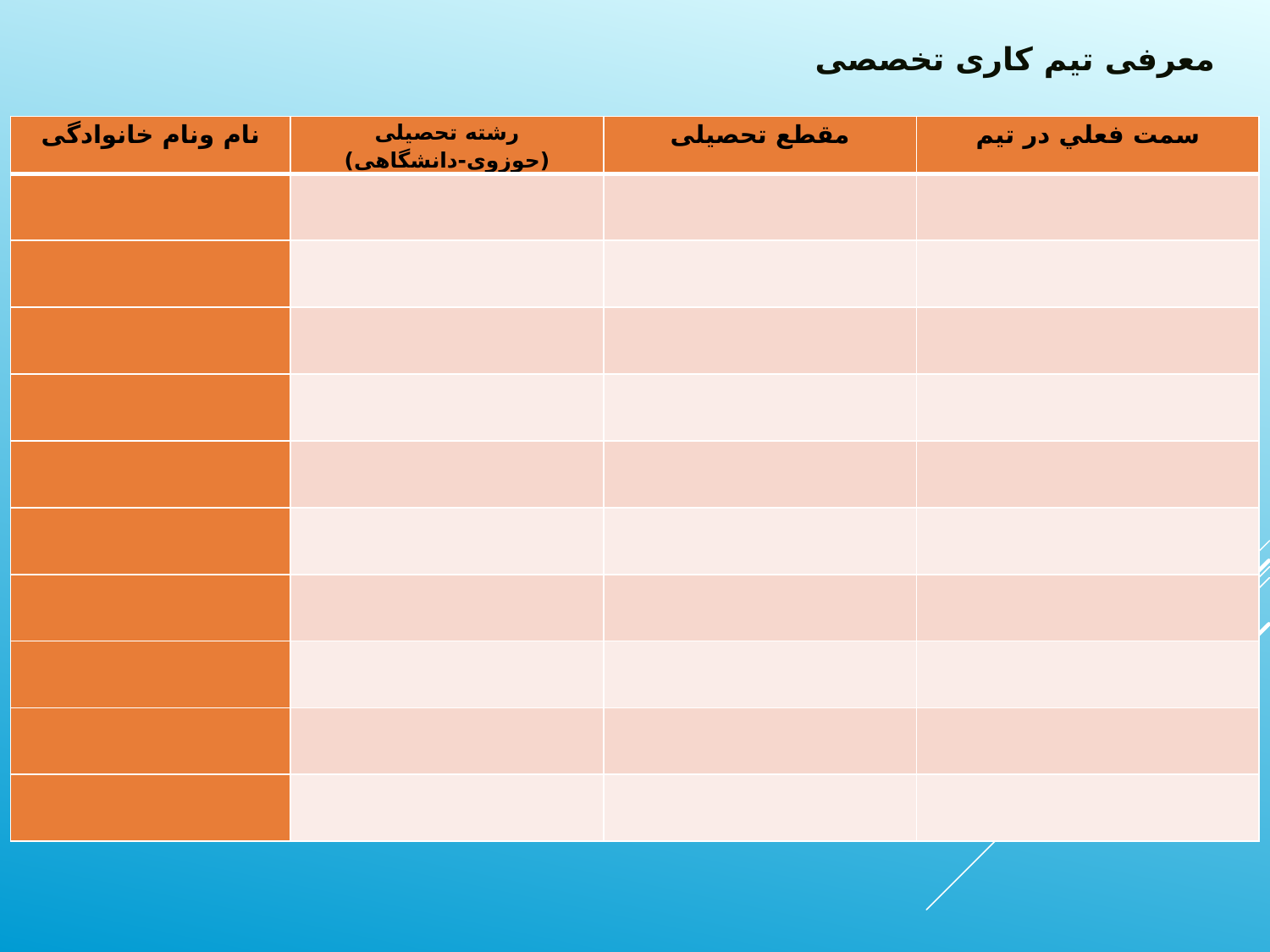

معرفی تیم کاری تخصصی
| نام ونام خانوادگی | رشته تحصيلی (حوزوی-دانشگاهی) | مقطع تحصیلی | سمت فعلي در تیم |
| --- | --- | --- | --- |
|  |  |  |  |
|  |  |  |  |
|  |  |  |  |
|  |  |  |  |
|  |  |  |  |
|  |  |  |  |
|  |  |  |  |
|  |  |  |  |
|  |  |  |  |
|  |  |  |  |